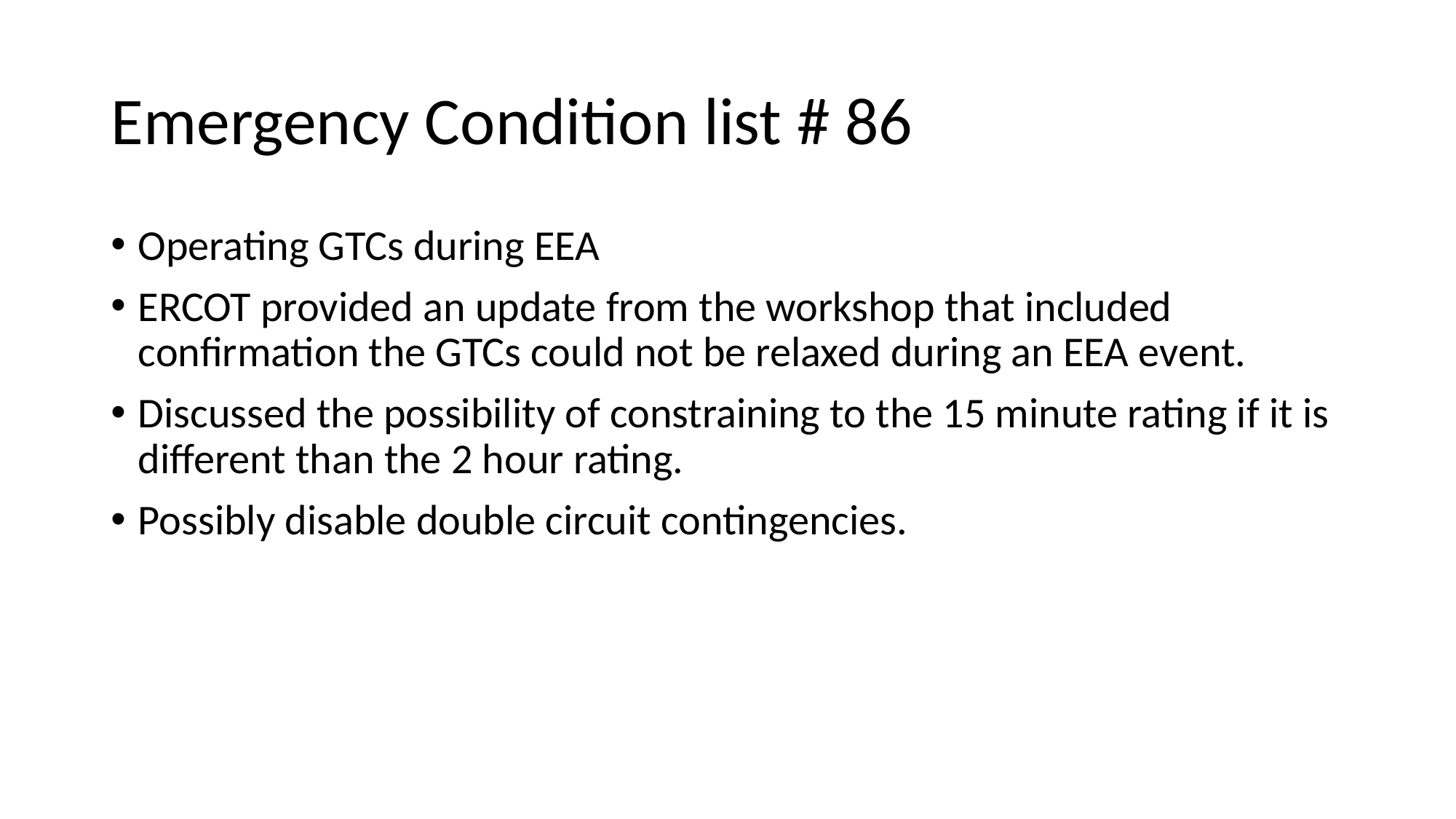

# Emergency Condition list # 86
Operating GTCs during EEA
ERCOT provided an update from the workshop that included confirmation the GTCs could not be relaxed during an EEA event.
Discussed the possibility of constraining to the 15 minute rating if it is different than the 2 hour rating.
Possibly disable double circuit contingencies.